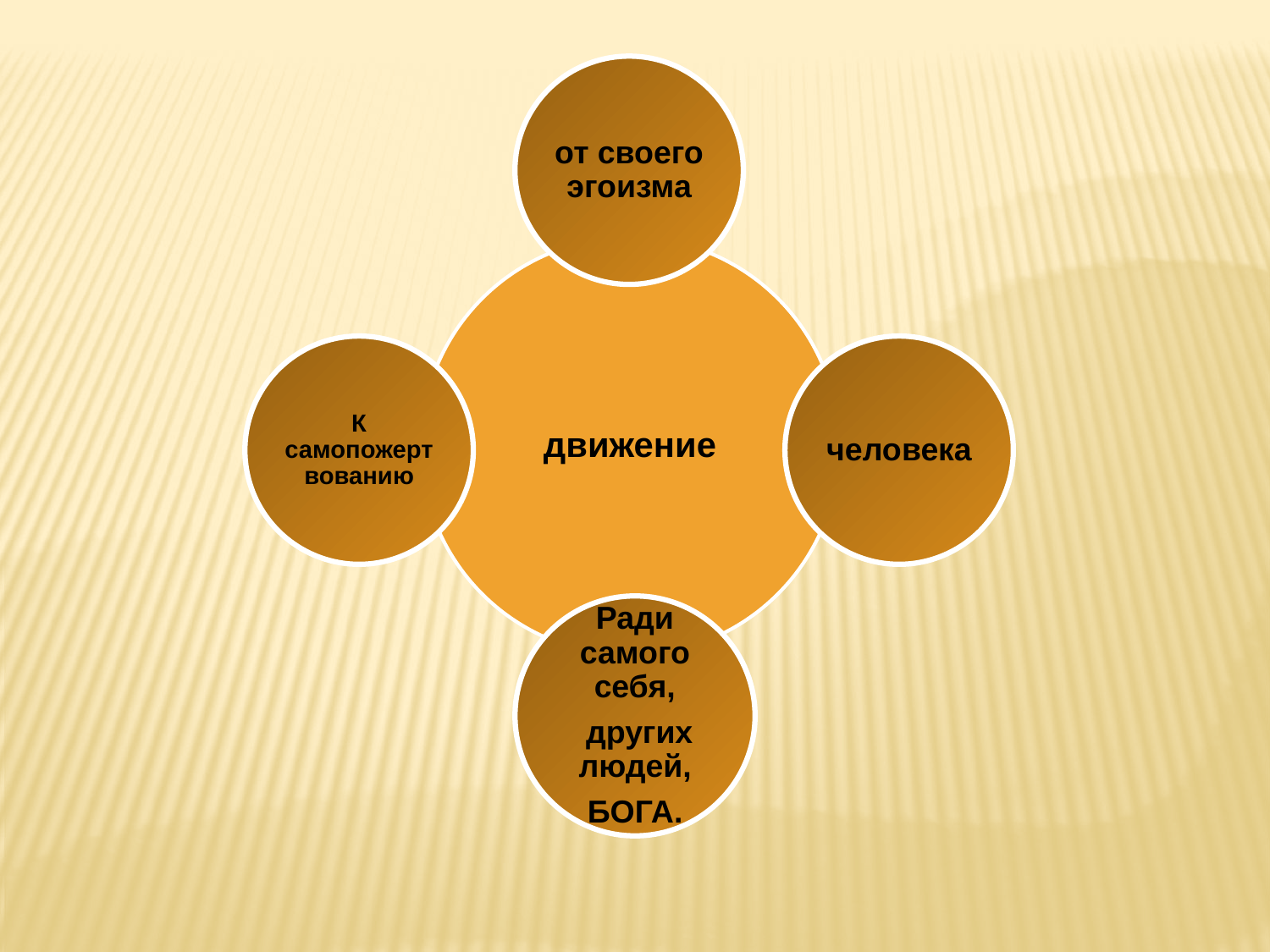

от своего эгоизма
от чего?
движение
куда?
кого?
зачем?
К самопожертвованию
человека
Ради самого себя,
 других людей,
БОГА.